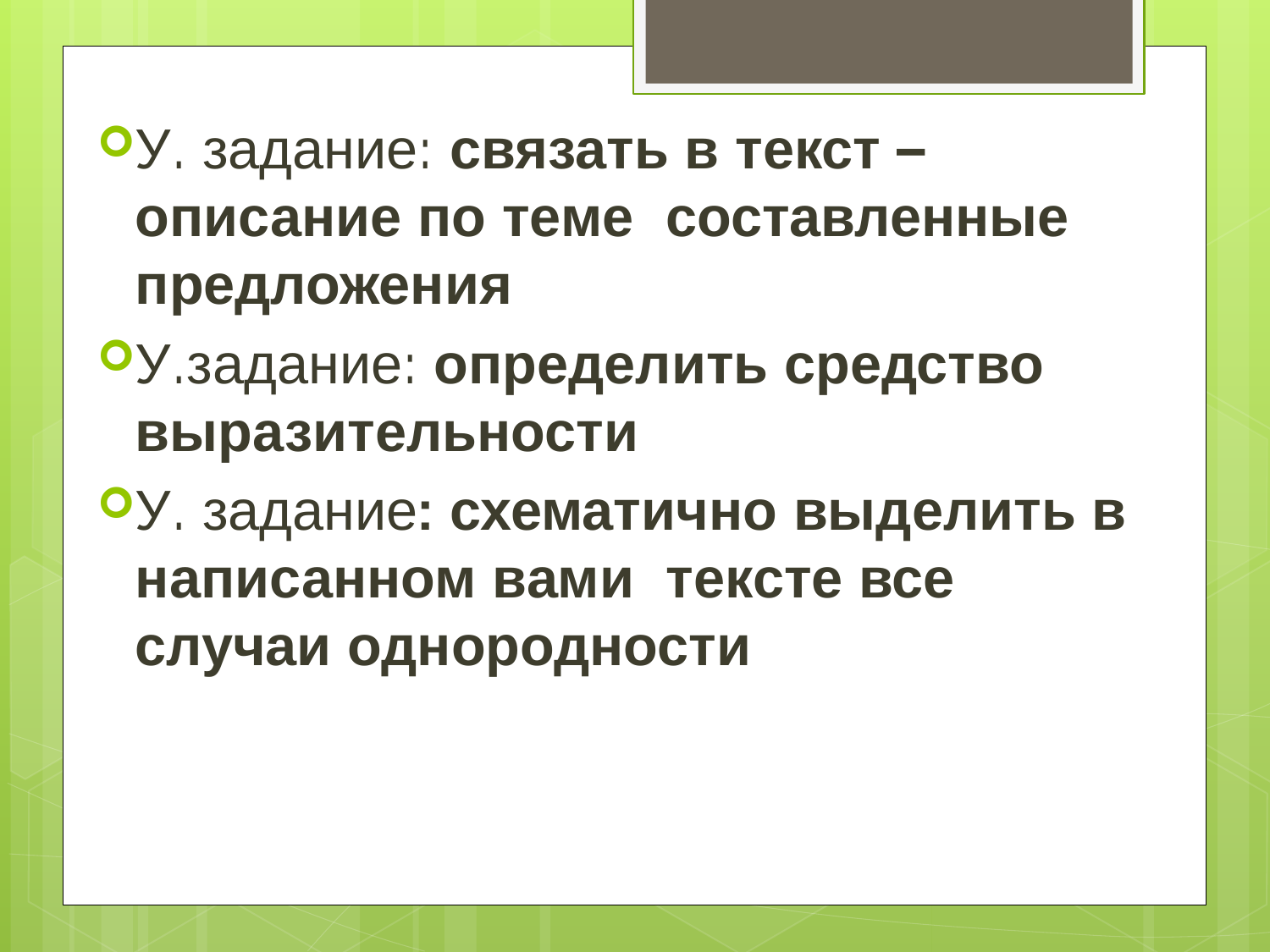

У. задание: связать в текст – описание по теме  составленные предложения
У.задание: определить средство выразительности
У. задание: схематично выделить в написанном вами  тексте все случаи однородности